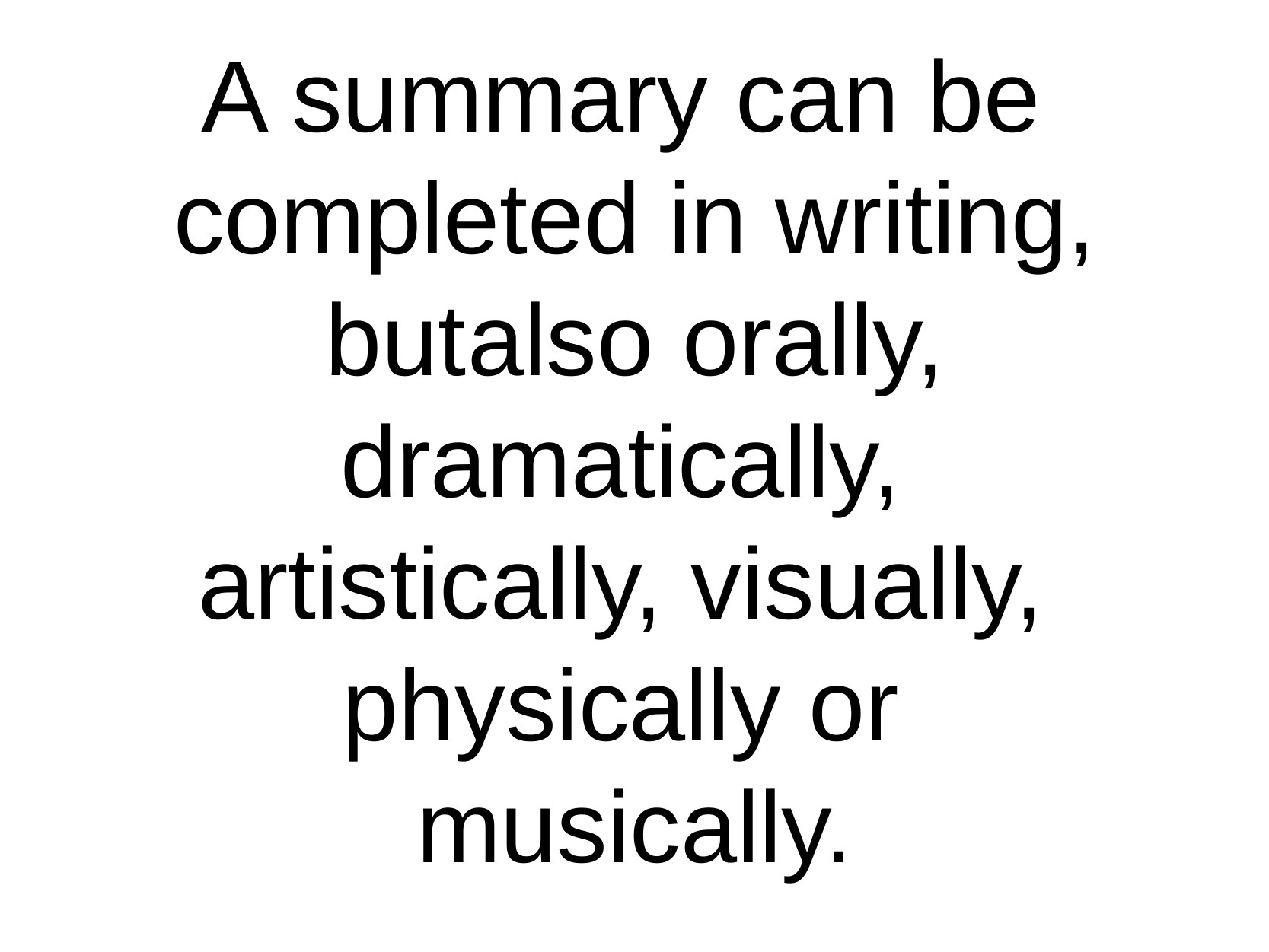

A summary can be  completed in writing,  but	also	orally,  dramatically,  artistically, visually,  physically or  musically.